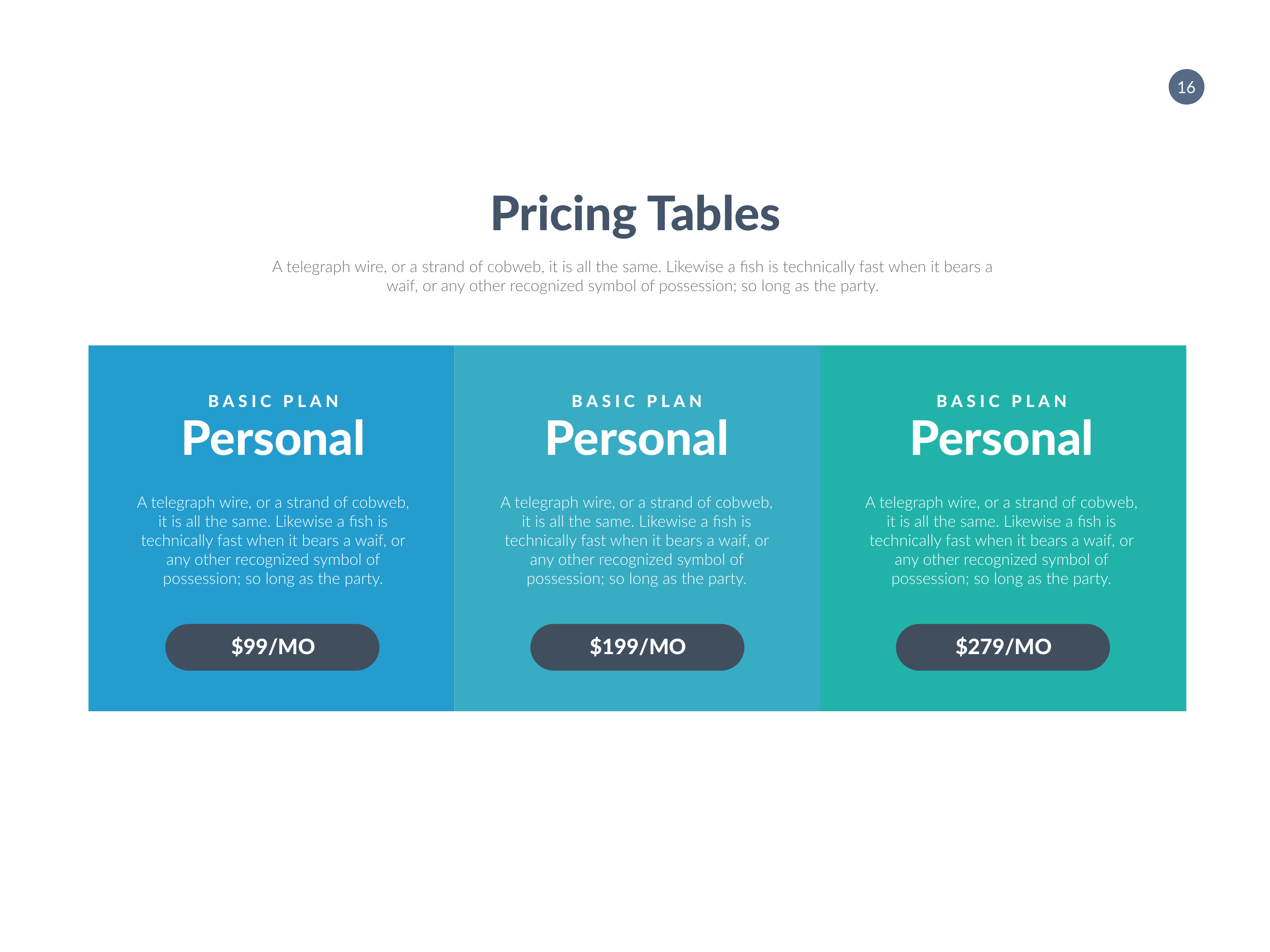

Pricing Tables
A telegraph wire, or a strand of cobweb, it is all the same. Likewise a fish is technically fast when it bears a waif, or any other recognized symbol of possession; so long as the party.

BASIC PLAN
BASIC PLAN
BASIC PLAN
Personal
Personal
Personal
A telegraph wire, or a strand of cobweb, it is all the same. Likewise a fish is technically fast when it bears a waif, or any other recognized symbol of possession; so long as the party.
A telegraph wire, or a strand of cobweb, it is all the same. Likewise a fish is technically fast when it bears a waif, or any other recognized symbol of possession; so long as the party.
A telegraph wire, or a strand of cobweb, it is all the same. Likewise a fish is technically fast when it bears a waif, or any other recognized symbol of possession; so long as the party.

$99/MO

$199/MO

$279/MO